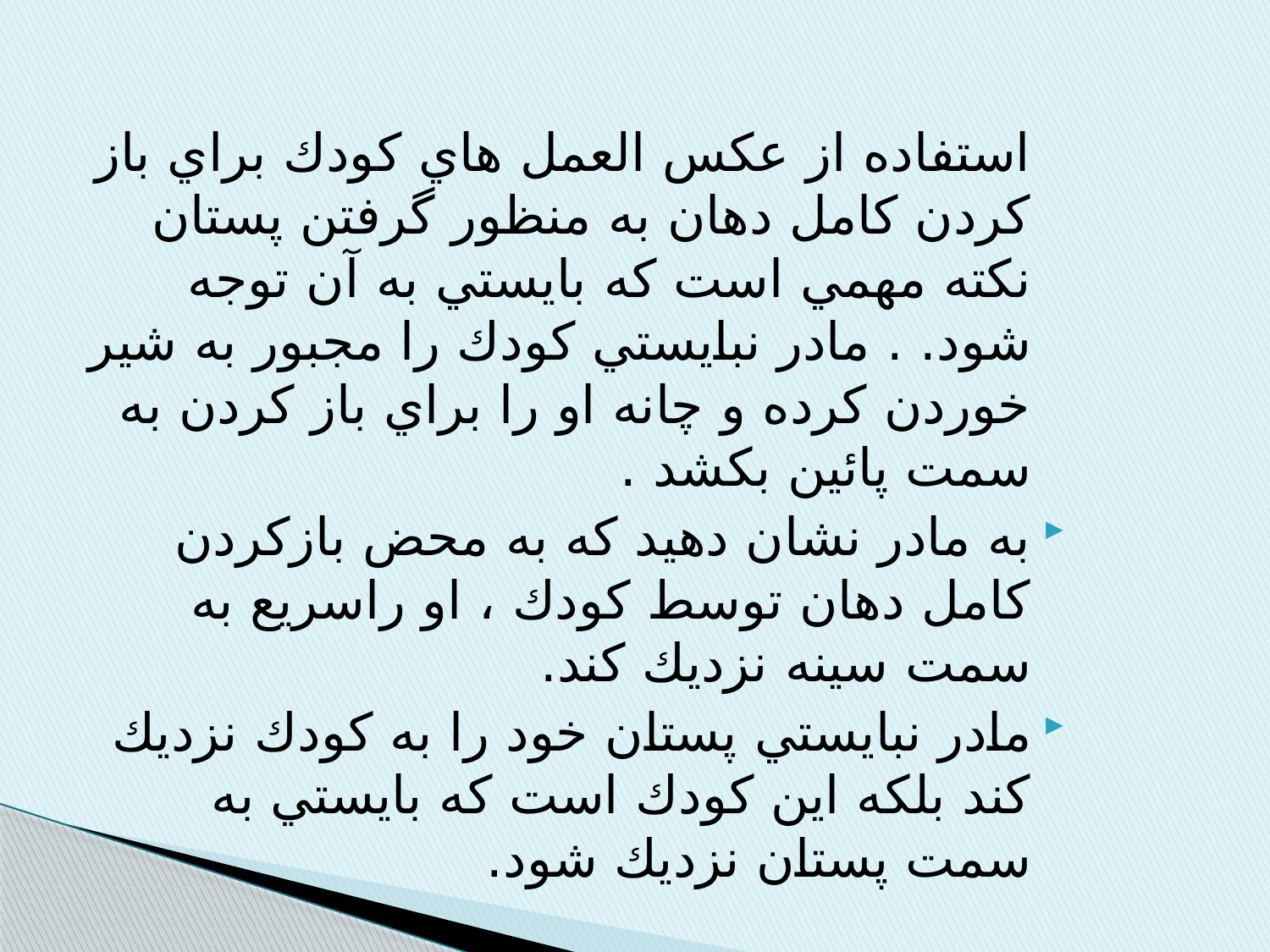

استفاده از عكس العمل هاي كودك براي باز كردن كامل دهان به منظور گرفتن پستان نكته مهمي است كه بايستي به آن توجه شود. . مادر نبايستي كودك را مجبور به شير خوردن كرده و چانه او را براي باز كردن به سمت پائين بكشد .
به مادر نشان دهيد كه به محض بازكردن كامل دهان توسط كودك ، او راسريع به سمت سينه نزديك كند.
مادر نبايستي پستان خود را به كودك نزديك كند بلكه اين كودك است كه بايستي به سمت پستان نزديك شود.